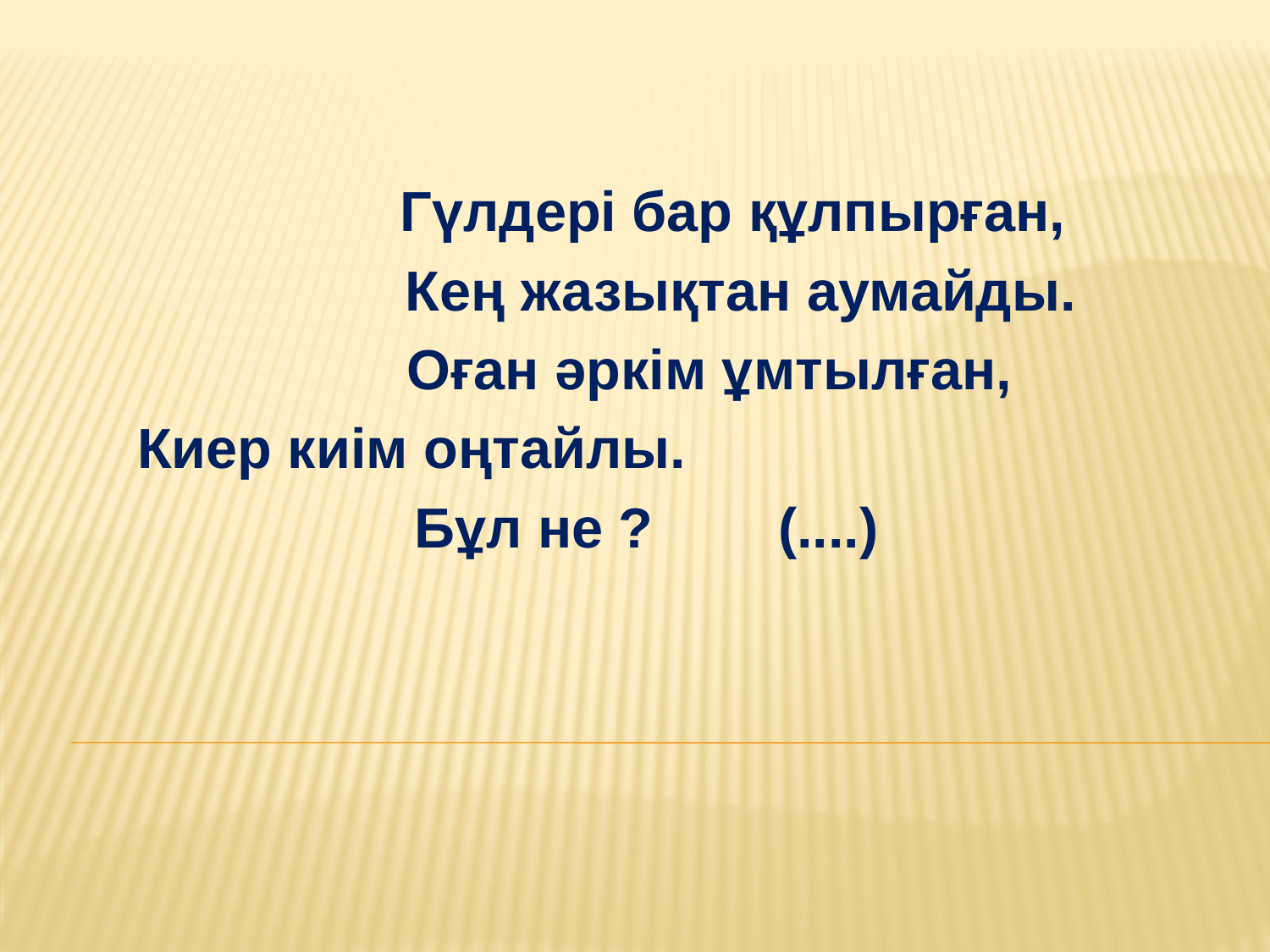

Гүлдері бар құлпырған,
            Кең жазықтан аумайды.
        Оған әркім ұмтылған,
    Киер киім оңтайлы.
Бұл не ?        (....)